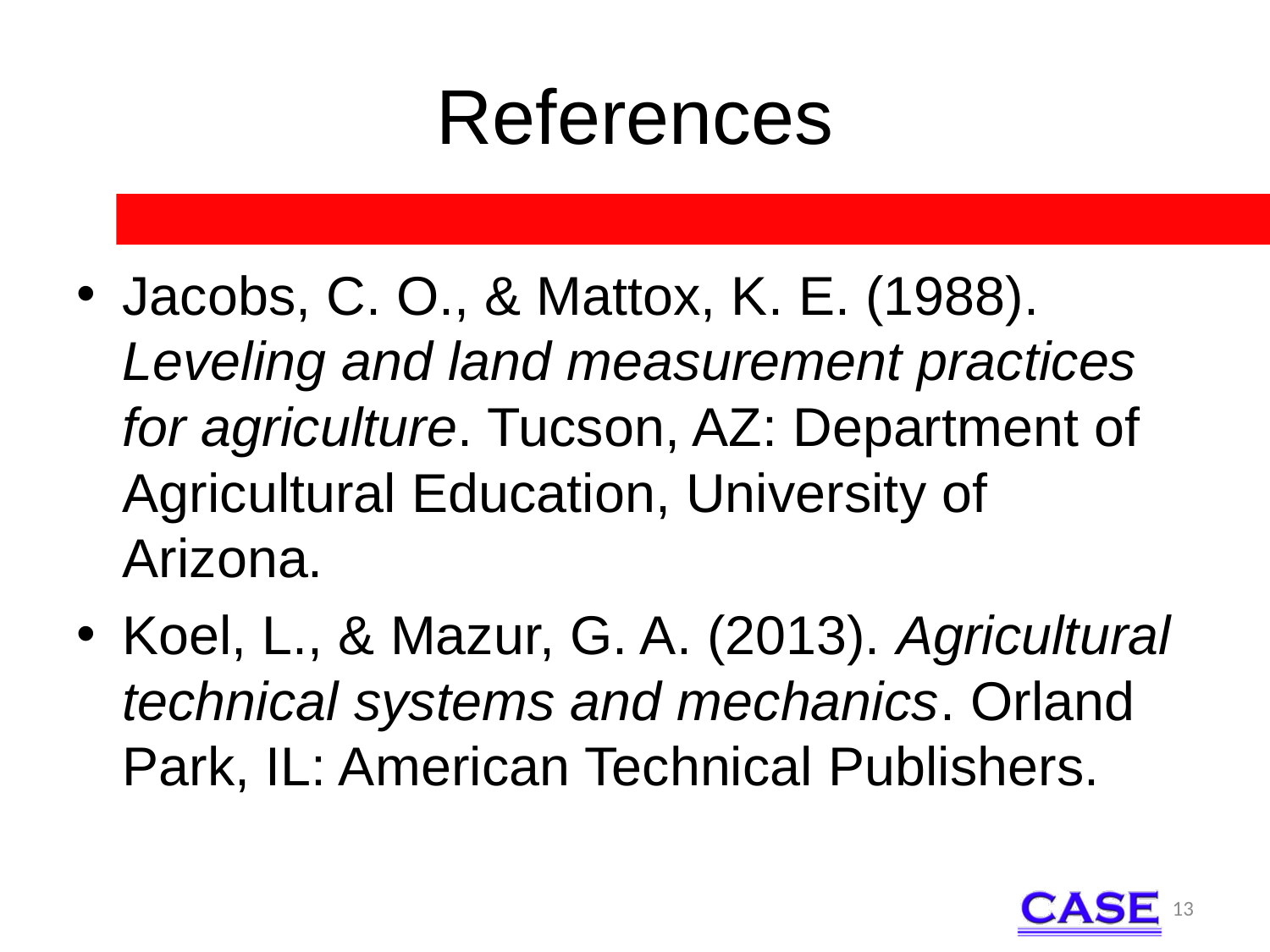

# References
Jacobs, C. O., & Mattox, K. E. (1988). Leveling and land measurement practices for agriculture. Tucson, AZ: Department of Agricultural Education, University of Arizona.
Koel, L., & Mazur, G. A. (2013). Agricultural technical systems and mechanics. Orland Park, IL: American Technical Publishers.
13